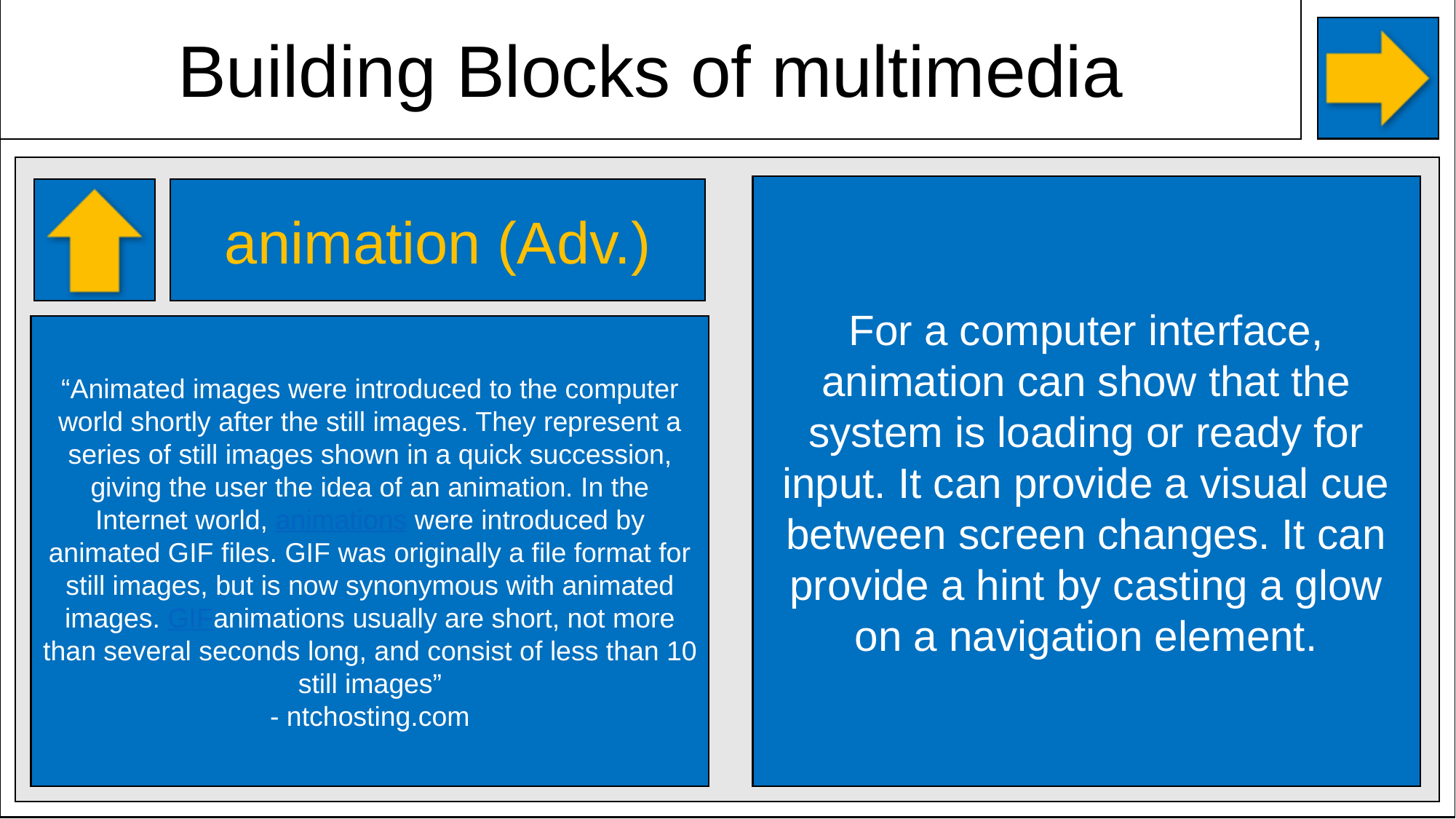

Building Blocks of multimedia

For a computer interface, animation can show that the system is loading or ready for input. It can provide a visual cue between screen changes. It can provide a hint by casting a glow on a navigation element.

animation (Adv.)

“Animated images were introduced to the computer world shortly after the still images. They represent a series of still images shown in a quick succession, giving the user the idea of an animation. In the Internet world, animations were introduced by animated GIF files. GIF was originally a file format for still images, but is now synonymous with animated images. GIFanimations usually are short, not more than several seconds long, and consist of less than 10 still images”
- ntchosting.com